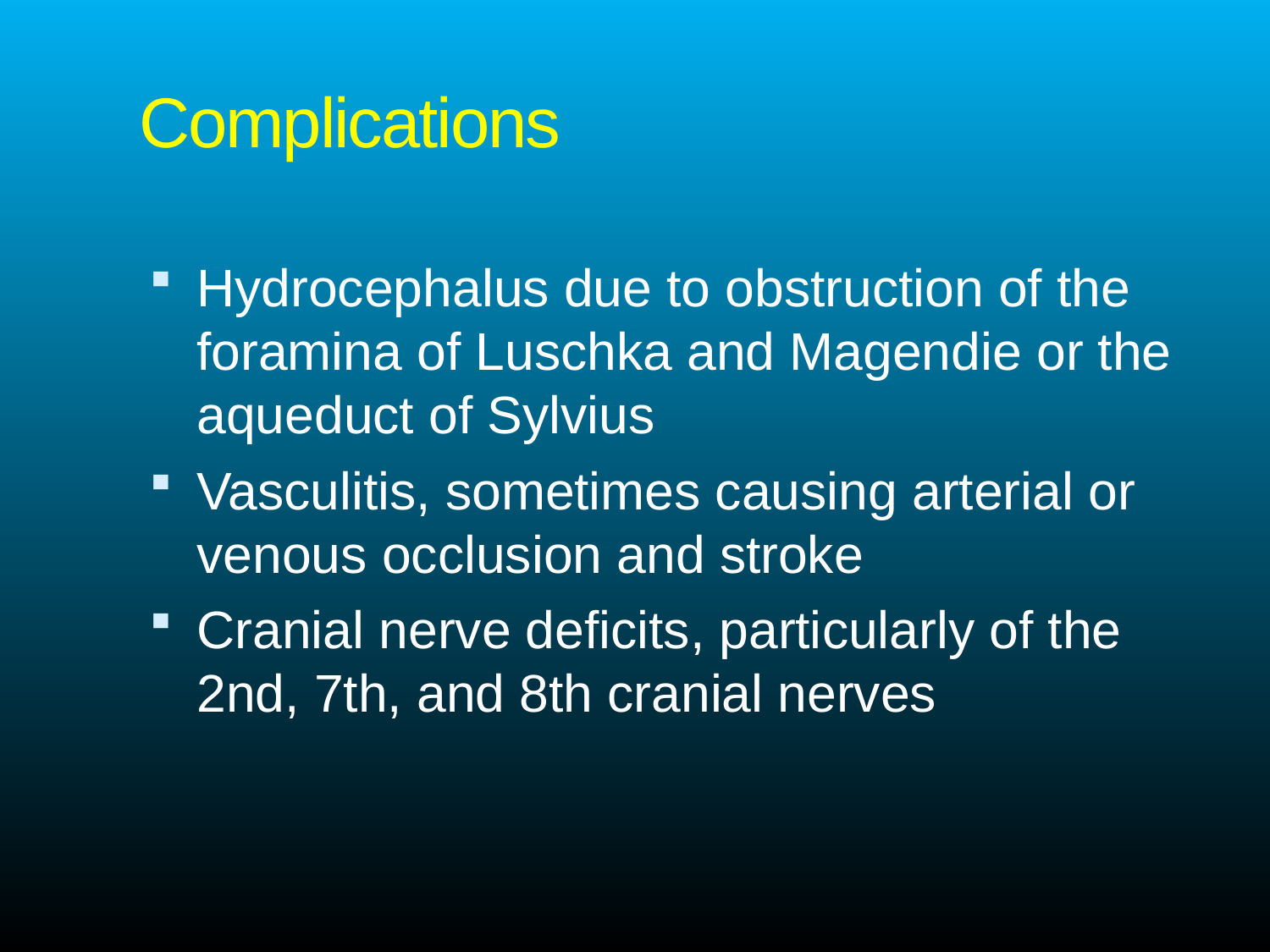

# Complications
Hydrocephalus due to obstruction of the foramina of Luschka and Magendie or the aqueduct of Sylvius
Vasculitis, sometimes causing arterial or venous occlusion and stroke
Cranial nerve deficits, particularly of the 2nd, 7th, and 8th cranial nerves